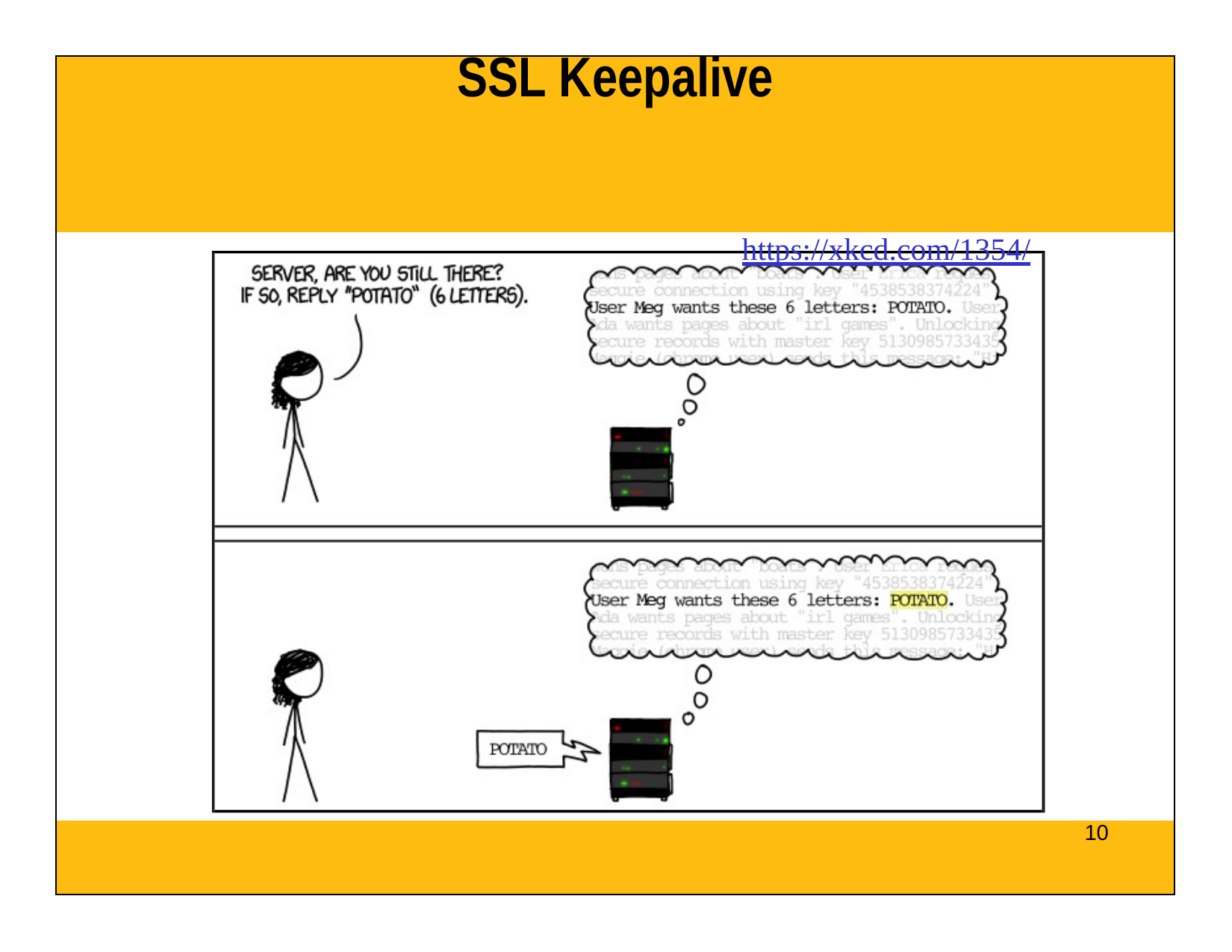

| SSL Keepalive |
| --- |
| https://xkcd.com/1354/ |
| 10 |